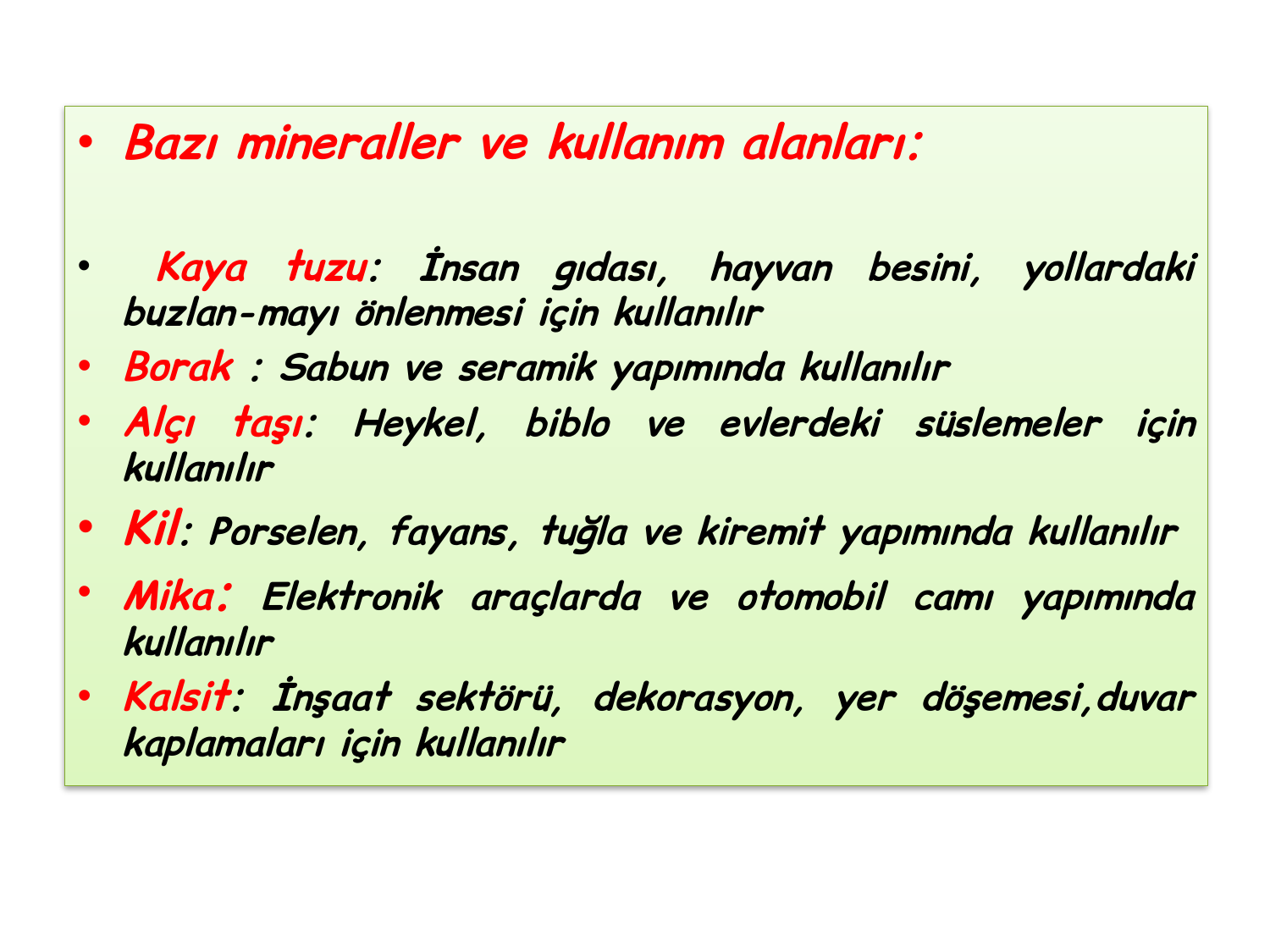

Bazı mineraller ve kullanım alanları:

 Kaya tuzu: İnsan gıdası, hayvan besini, yollardaki buzlan-mayı önlenmesi için kullanılır
Borak : Sabun ve seramik yapımında kullanılır
Alçı taşı: Heykel, biblo ve evlerdeki süslemeler için kullanılır
Kil: Porselen, fayans, tuğla ve kiremit yapımında kullanılır
Mika: Elektronik araçlarda ve otomobil camı yapımında kullanılır
Kalsit: İnşaat sektörü, dekorasyon, yer döşemesi,duvar kaplamaları için kullanılır